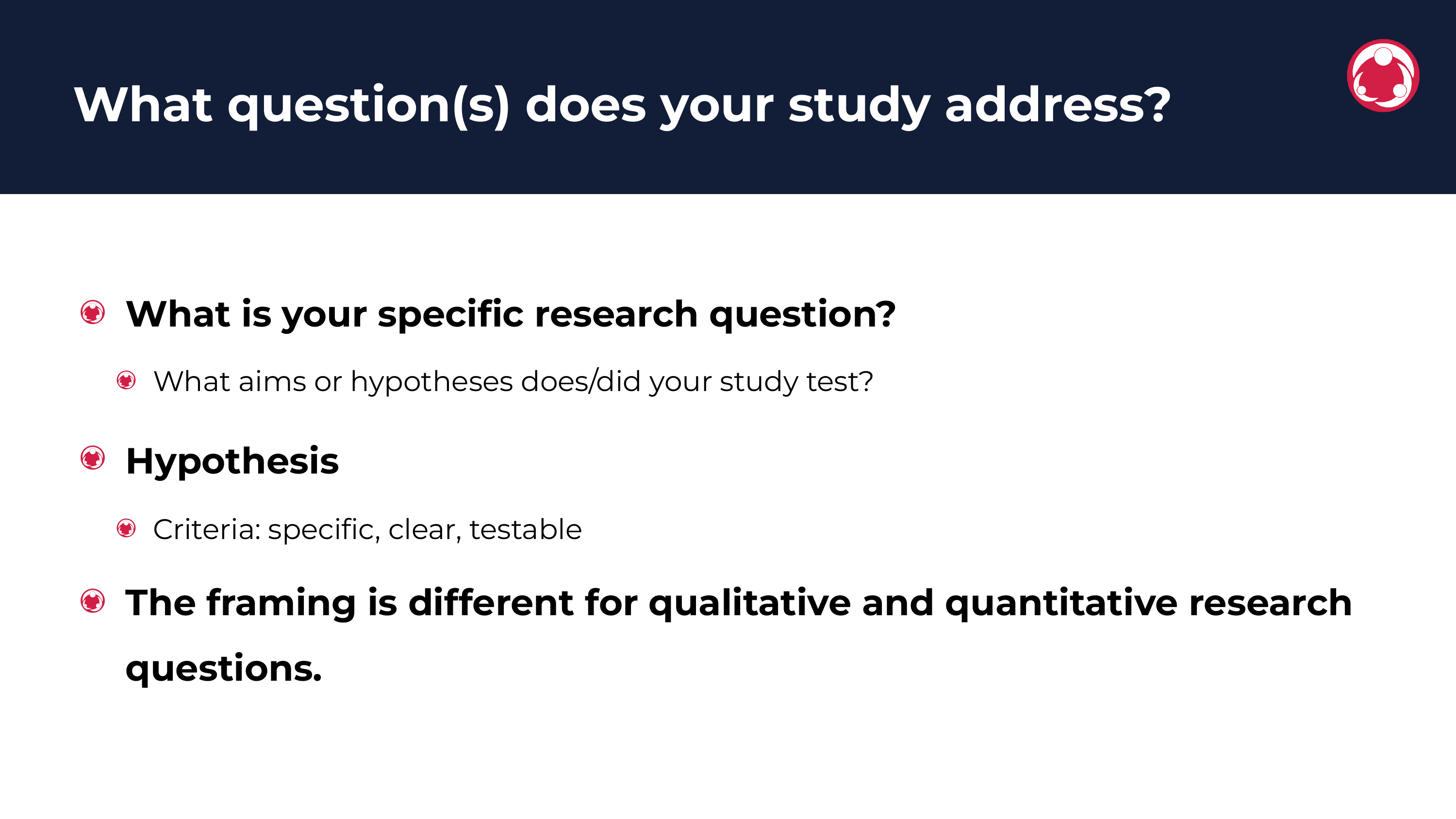

What question(s) does your study address?
What is your specific research question?
What aims or hypotheses does/did your study test?
Hypothesis
Criteria: specific, clear, testable
The framing is different for qualitative and quantitative research questions.